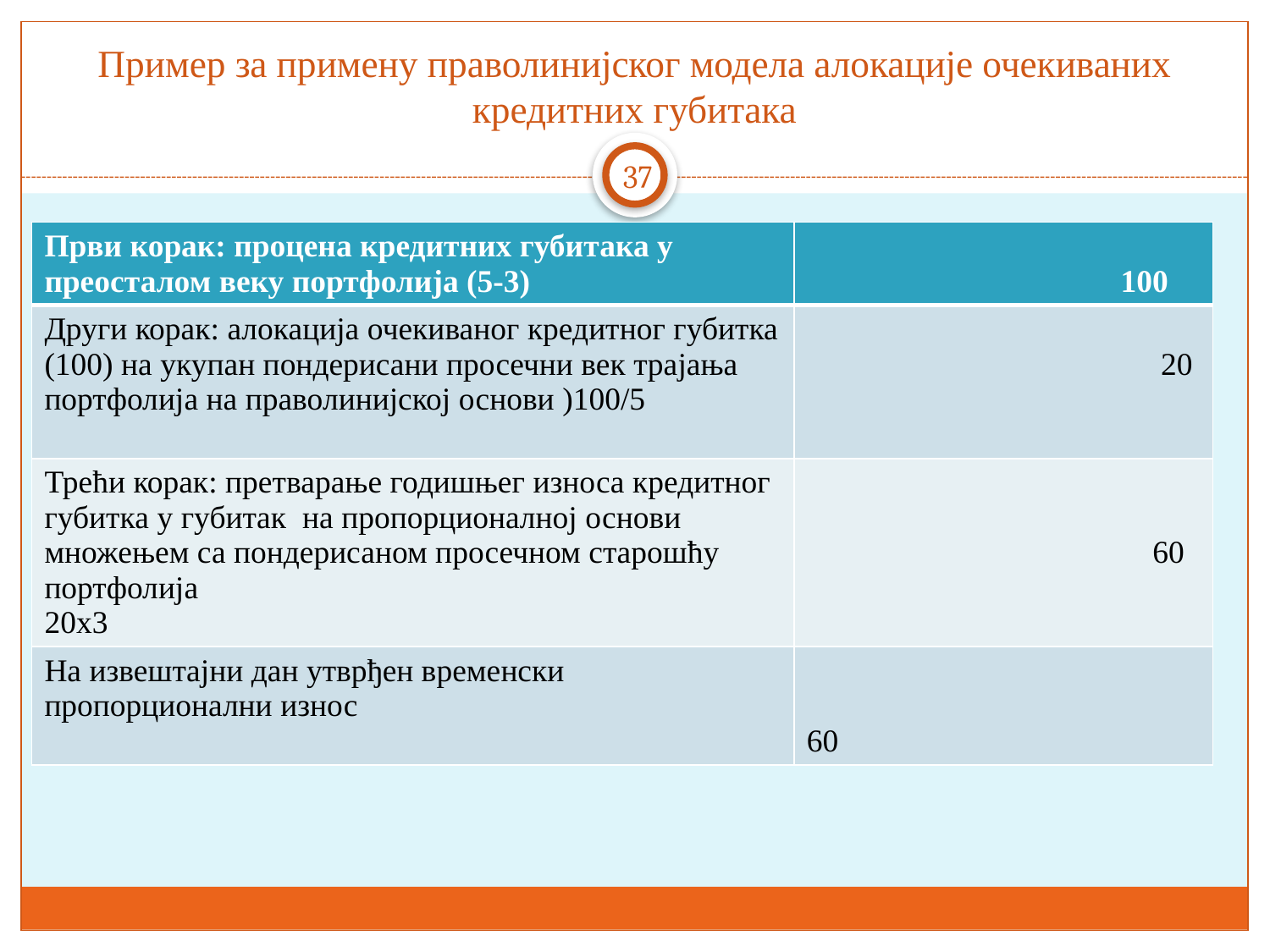

# Пример за примену праволинијског модела алокације очекиваних кредитних губитака
37
| Први корак: процена кредитних губитака у преосталом веку портфолија (5-3) | 100 |
| --- | --- |
| Други корак: алокација очекиваног кредитног губитка (100) на укупан пондерисани просечни век трајања портфолија на праволинијској основи )100/5 | 20 |
| Трећи корак: претварање годишњег износа кредитног губитка у губитак на пропорционалној основи множењем са пондерисаном просечном старошћу портфолија 20х3 | 60 |
| На извештајни дан утврђен временски пропорционални износ | 60 |